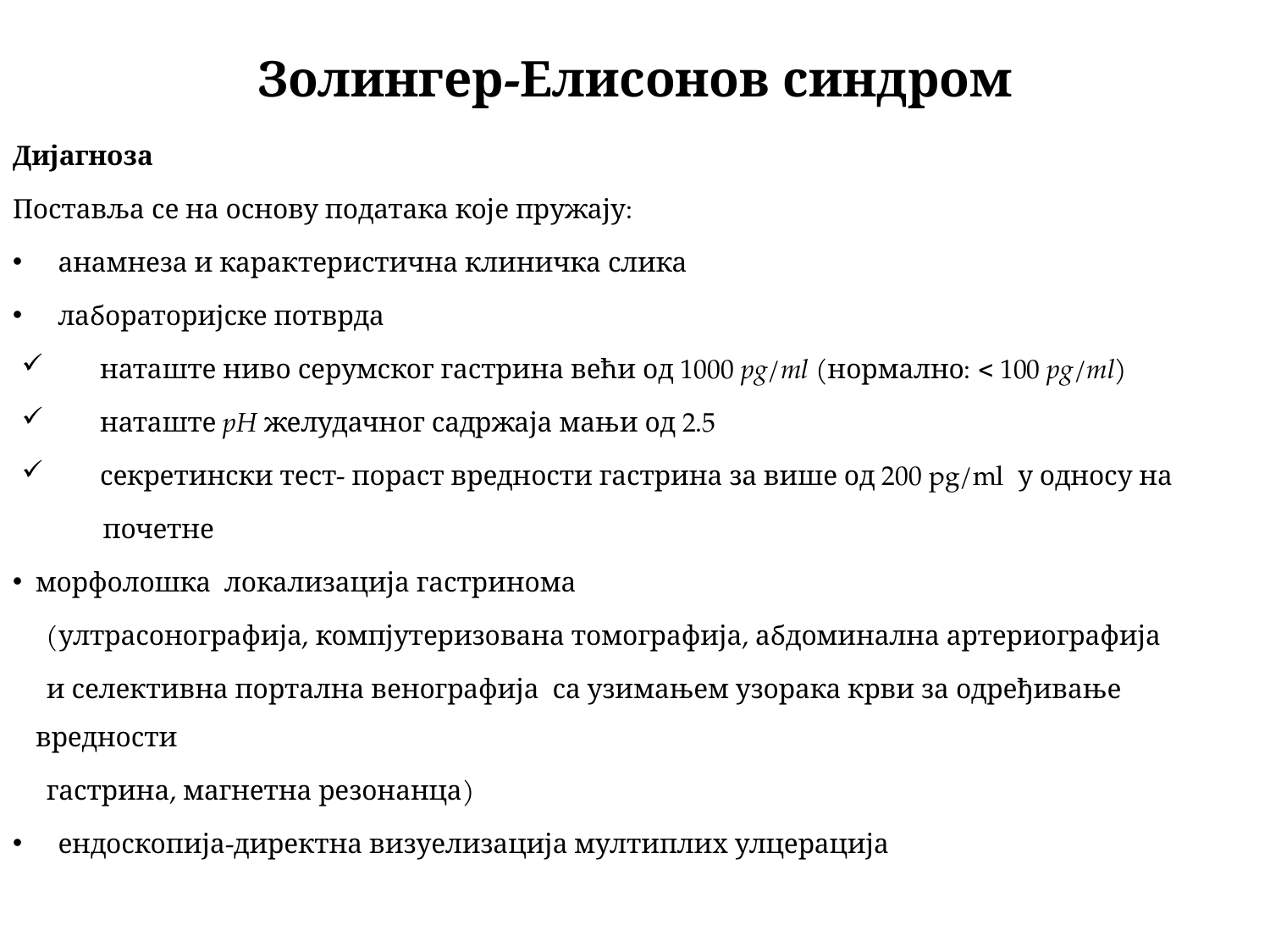

# Золингер-Елисонов синдром
Дијагноза
Поставља се на основу података које пружају:
анамнеза и карактеристична клиничка слика
лабораторијске потврда
      наташте ниво серумског гастрина већи од 1000 pg/ml (нормално: < 100 pg/ml)
      наташте pH желудачног садржаја мањи од 2.5
      секретински тест- пораст вредности гастрина за више од 200 pg/ml  у односу на
            почетне
морфолошка  локализација гастринома
     (ултрасонографија, компјутеризована томографија, абдоминална артериографија
     и селективна портална венографија  са узимањем узорака крви за одређивање вредности
     гастрина, магнетна резонанца)
ендоскопија-директна визуелизација мултиплих улцерација